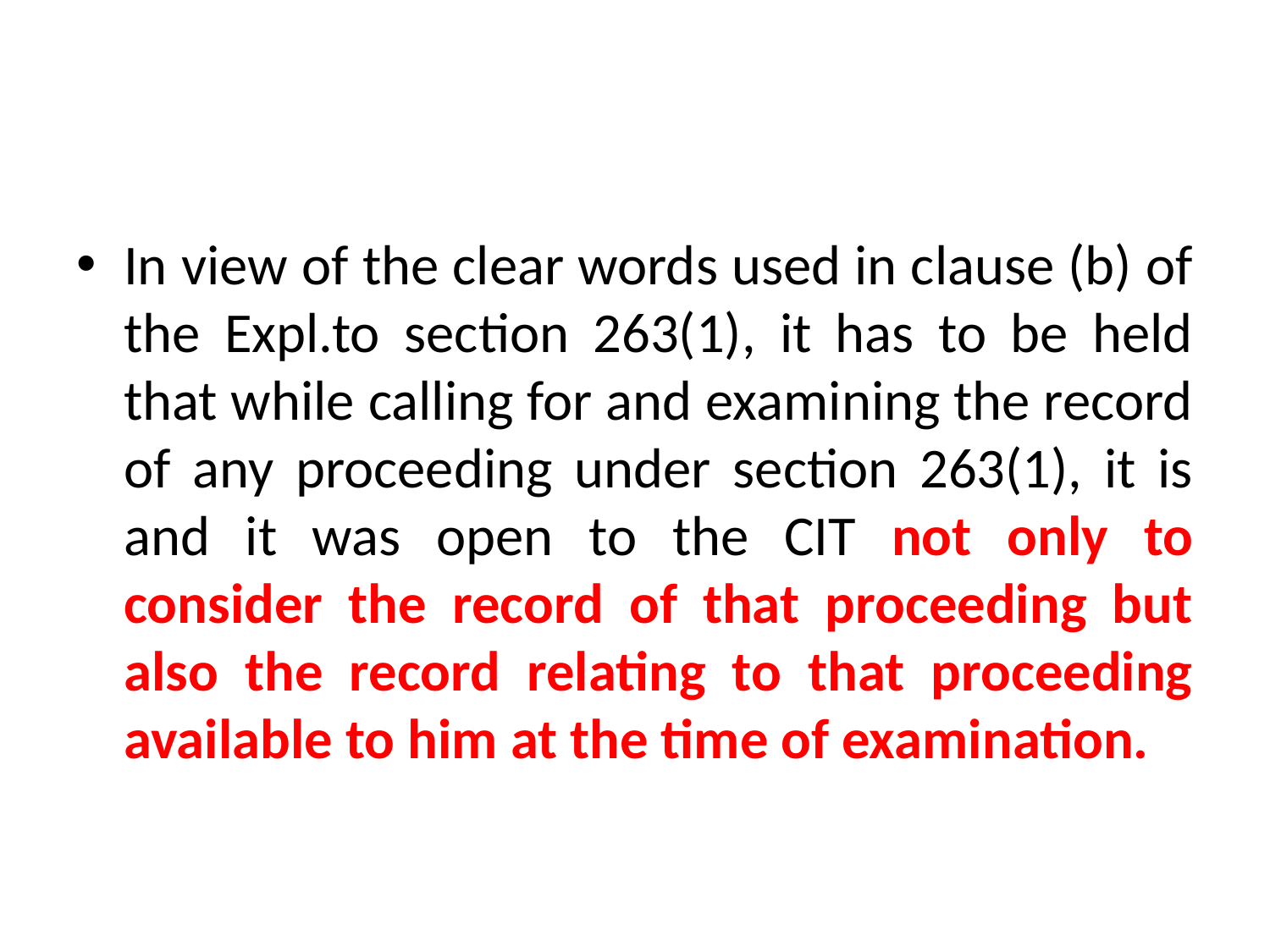

#
In view of the clear words used in clause (b) of the Expl.to section 263(1), it has to be held that while calling for and examining the record of any proceeding under section 263(1), it is and it was open to the CIT not only to consider the record of that proceeding but also the record relating to that proceeding available to him at the time of examination.